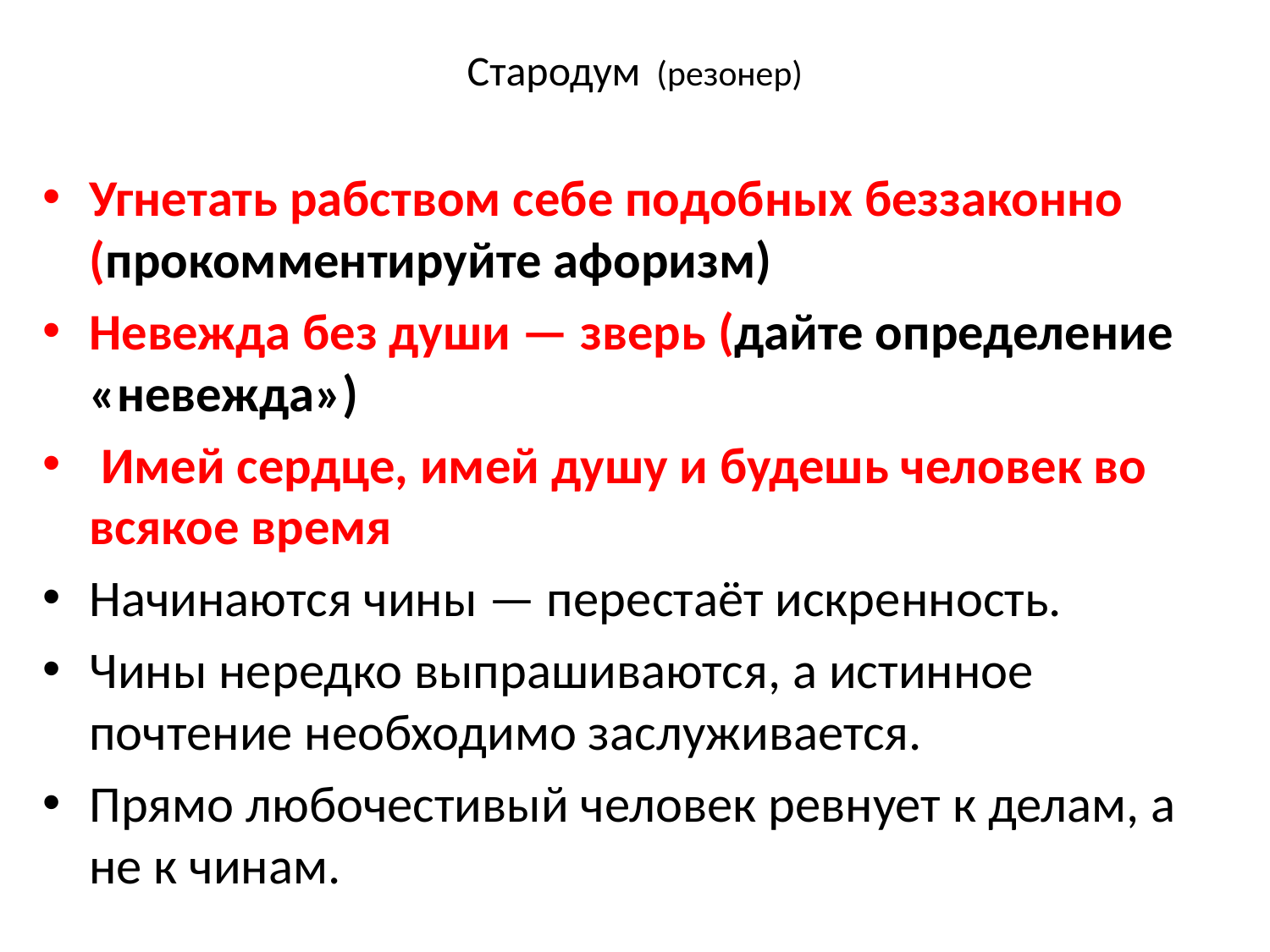

# Стародум  (резонер)
Угнетать рабством себе подобных беззаконно (прокомментируйте афоризм)
Невежда без души — зверь (дайте определение «невежда»)
 Имей сердце, имей душу и будешь человек во всякое время
Начинаются чины — перестаёт искренность.
Чины нередко выпрашиваются, а истинное почтение необходимо заслуживается.
Прямо любочестивый человек ревнует к делам, а не к чинам.